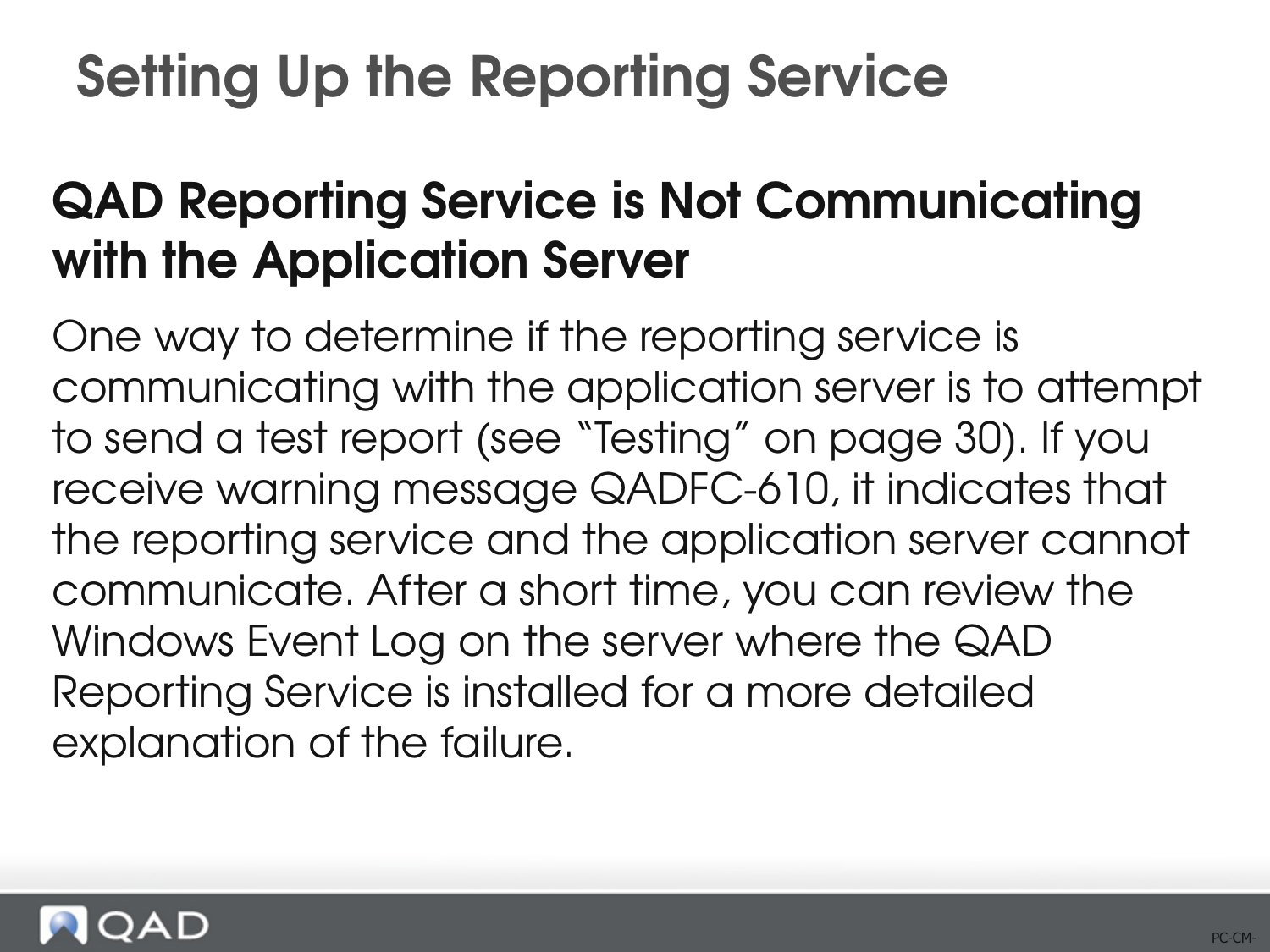

# Setting Up the Reporting Service
QAD Reporting Service is Not Communicating with the Application Server

One way to determine if the reporting service is communicating with the application server is to attempt to send a test report (see “Testing” on page 30). If you receive warning message QADFC-610, it indicates that the reporting service and the application server cannot communicate. After a short time, you can review the Windows Event Log on the server where the QAD Reporting Service is installed for a more detailed explanation of the failure.
PC-CM-